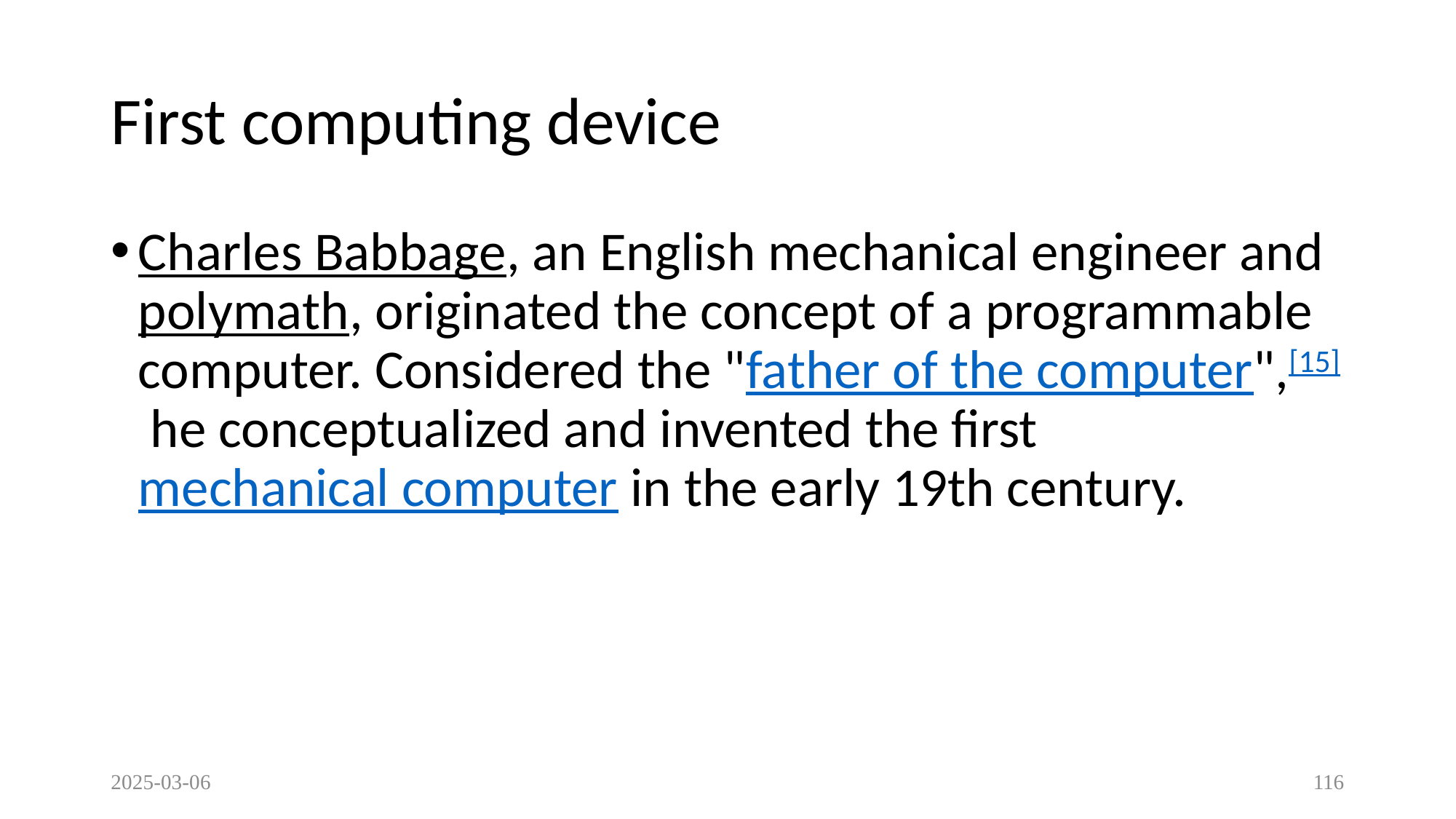

# First computing device
Charles Babbage, an English mechanical engineer and polymath, originated the concept of a programmable computer. Considered the "father of the computer",[15] he conceptualized and invented the first mechanical computer in the early 19th century.
2025-03-06
116